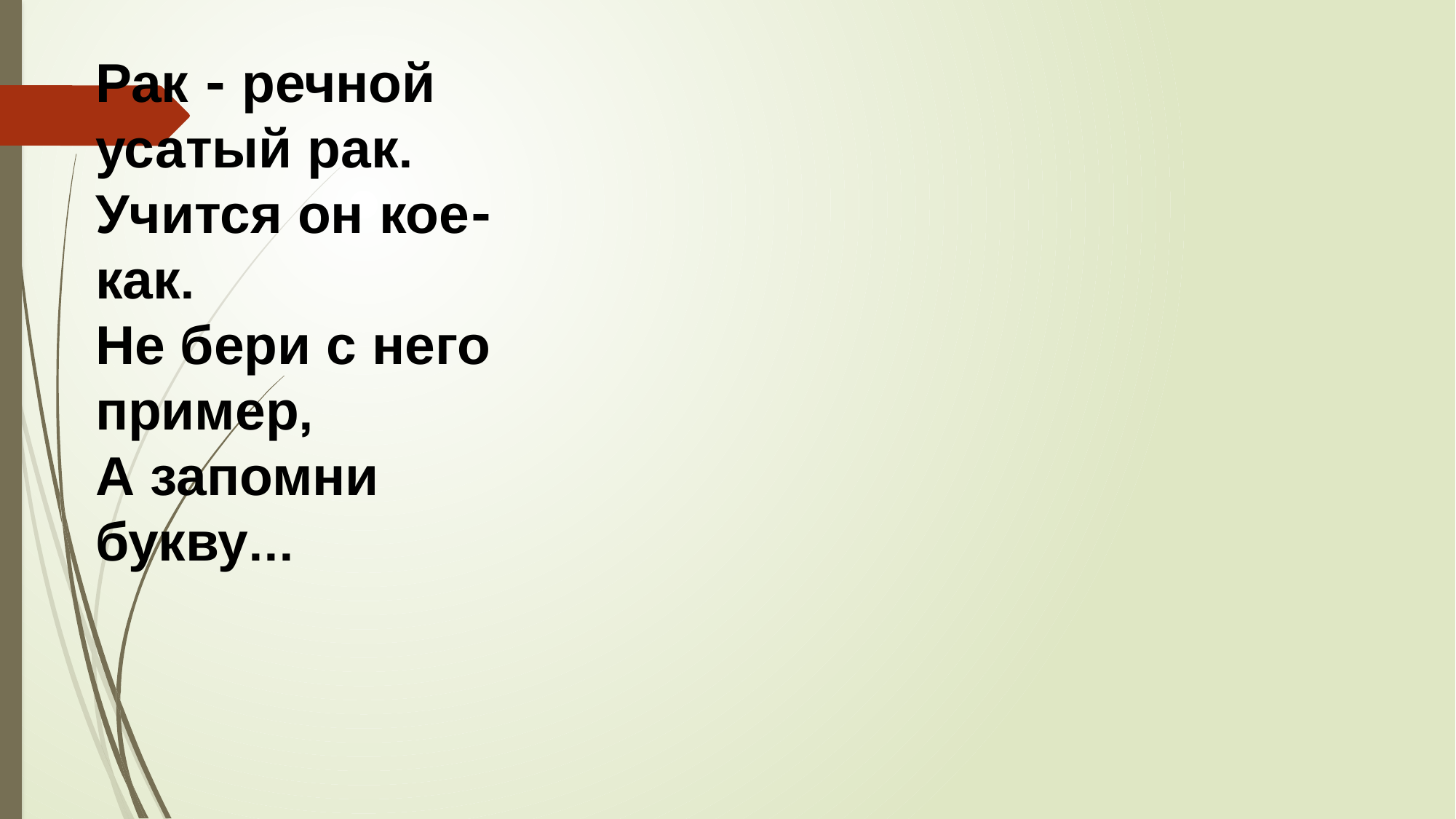

Рак - речной усатый рак.
Учится он кое-как.
Не бери с него пример,
А запомни букву...